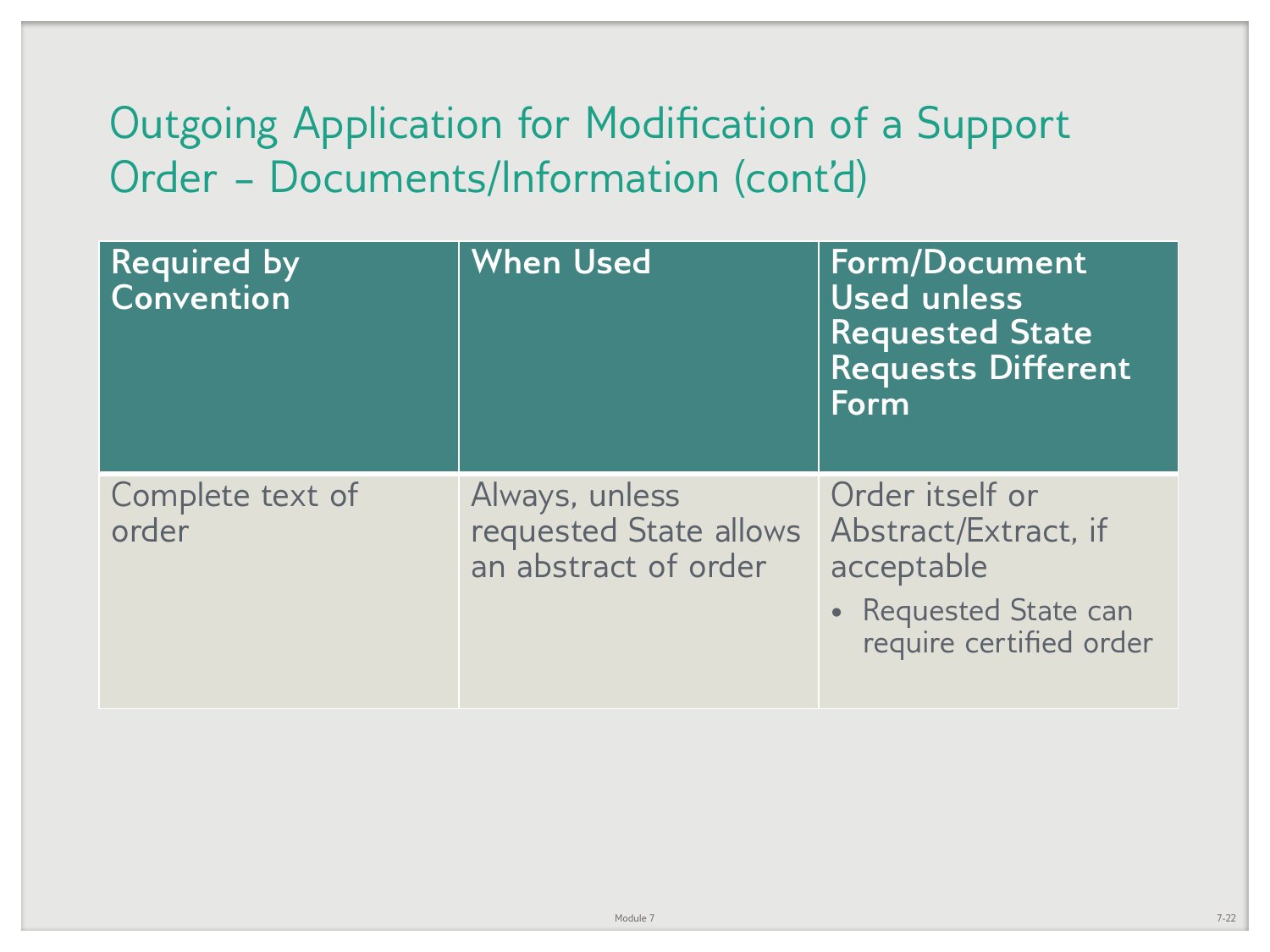

# Outgoing Application for Modification of a Support Order – Documents/Information (cont’d)
| Required by Convention | When Used | Form/Document Used unless Requested State Requests Different Form |
| --- | --- | --- |
| Complete text of order | Always, unless requested State allows an abstract of order | Order itself or Abstract/Extract, if acceptable Requested State can require certified order |
Module 7
7-22